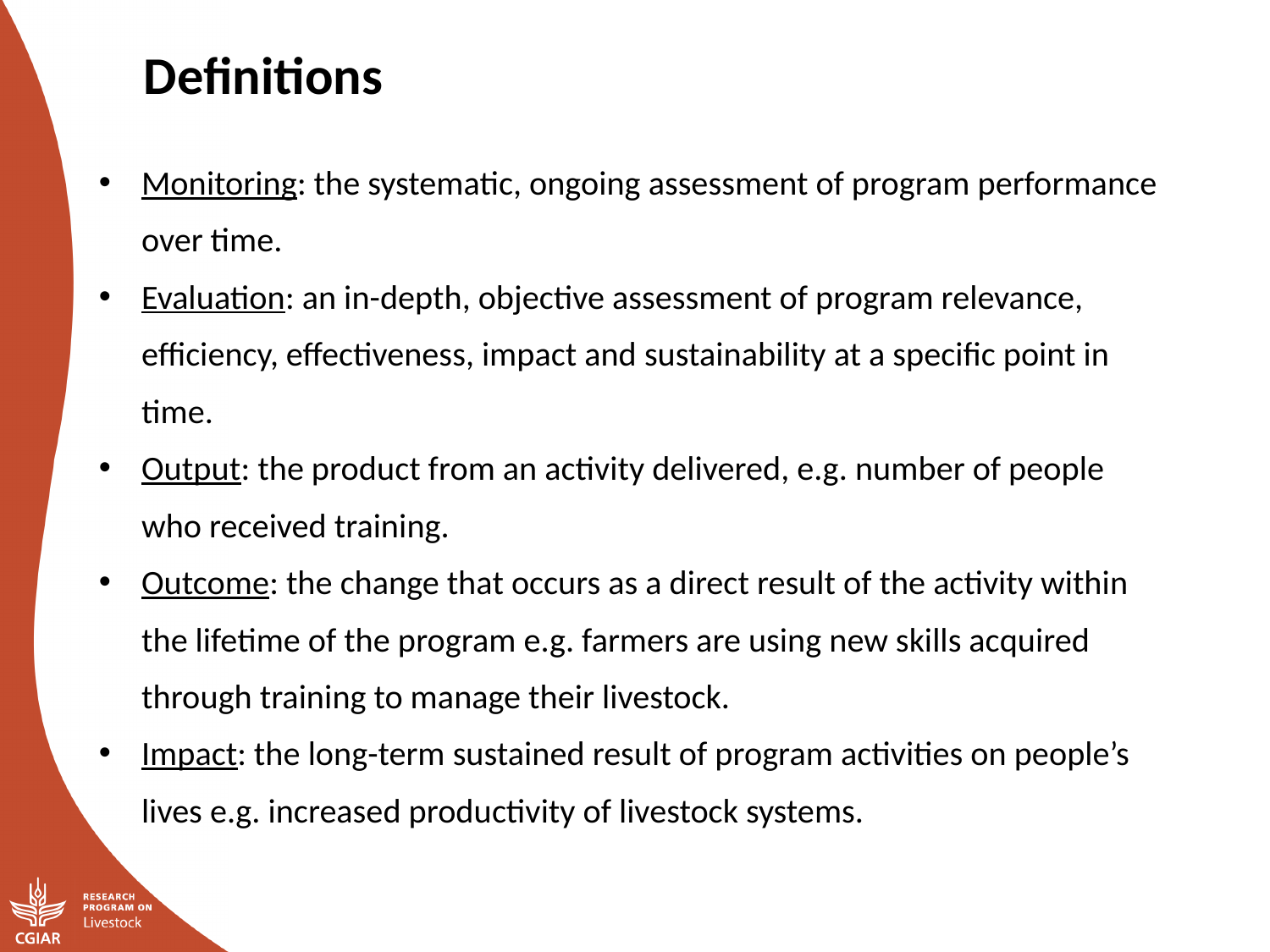

Definitions
Monitoring: the systematic, ongoing assessment of program performance over time.
Evaluation: an in-depth, objective assessment of program relevance, efficiency, effectiveness, impact and sustainability at a specific point in time.
Output: the product from an activity delivered, e.g. number of people who received training.
Outcome: the change that occurs as a direct result of the activity within the lifetime of the program e.g. farmers are using new skills acquired through training to manage their livestock.
Impact: the long-term sustained result of program activities on people’s lives e.g. increased productivity of livestock systems.